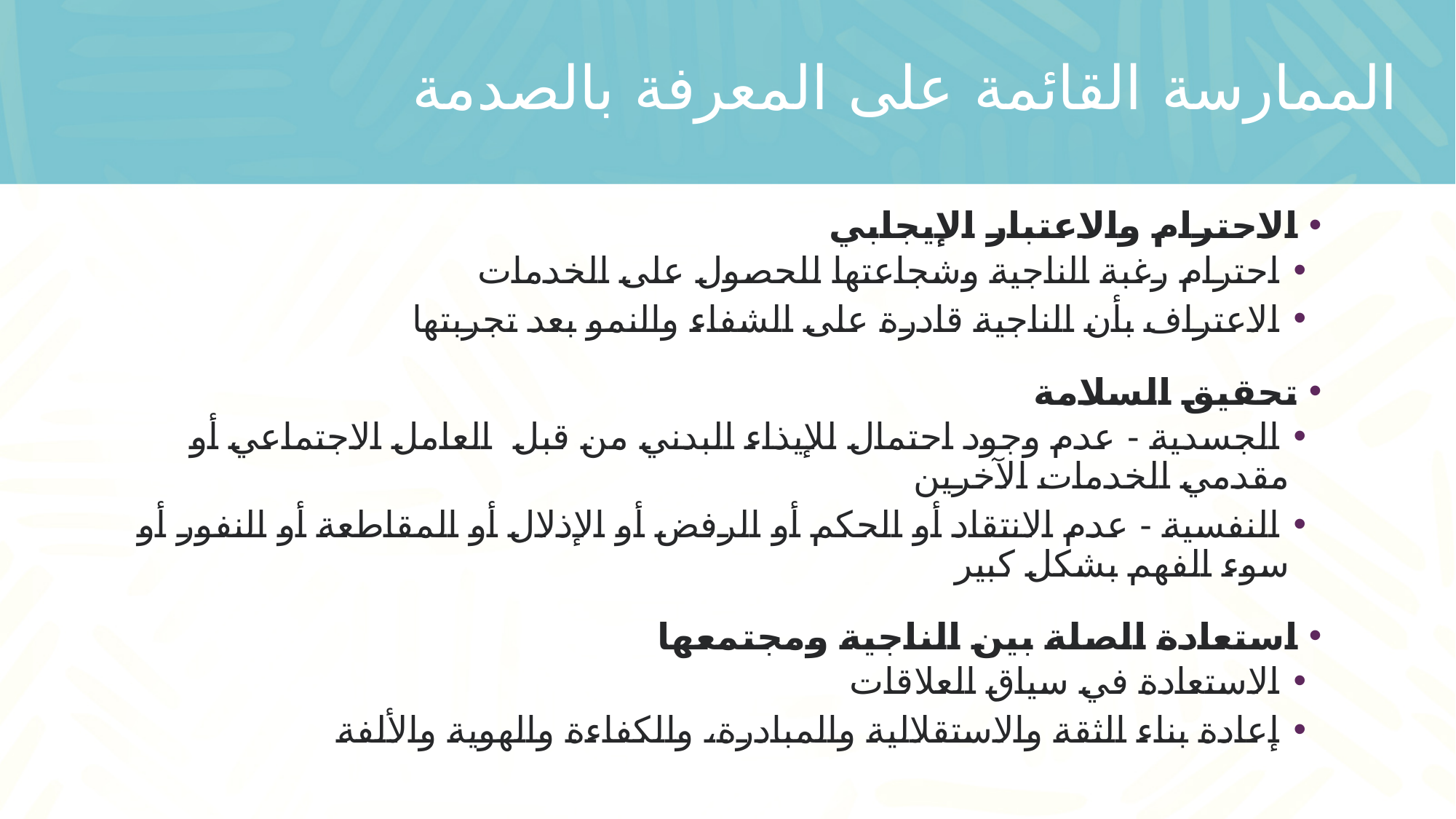

# الممارسة القائمة على المعرفة بالصدمة
 الاحترام والاعتبار الإيجابي
 احترام رغبة الناجية وشجاعتها للحصول على الخدمات
 الاعتراف بأن الناجية قادرة على الشفاء والنمو بعد تجربتها
 تحقيق السلامة
 الجسدية - عدم وجود احتمال للإيذاء البدني من قبل  العامل الاجتماعي أو مقدمي الخدمات الآخرين
 النفسية - عدم الانتقاد أو الحكم أو الرفض أو الإذلال أو المقاطعة أو النفور أو سوء الفهم بشكل كبير
 استعادة الصلة بين الناجية ومجتمعها
 الاستعادة في سياق العلاقات
 إعادة بناء الثقة والاستقلالية والمبادرة، والكفاءة والهوية والألفة